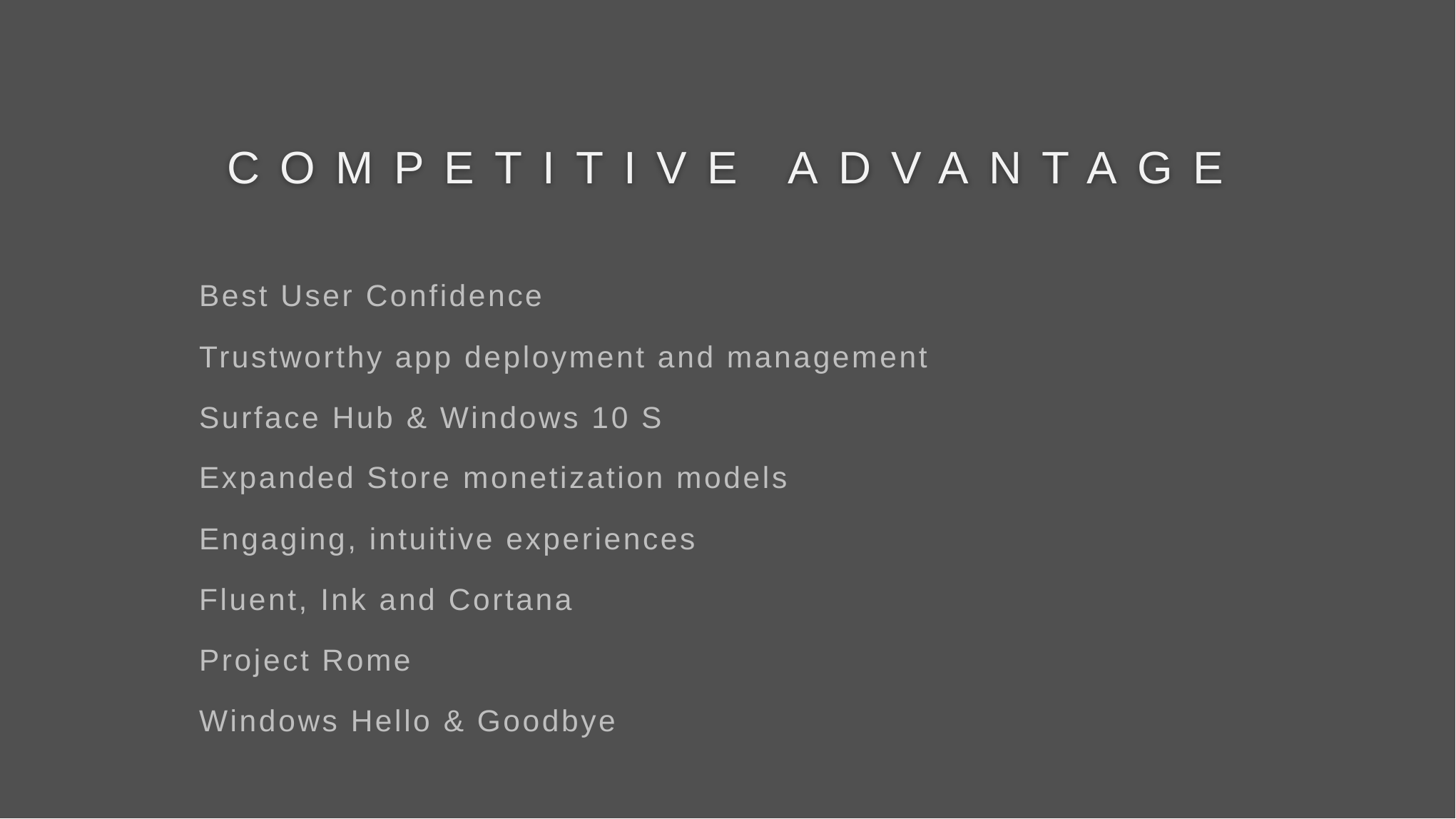

Competitive advantage
Best User Confidence
Trustworthy app deployment and management
Surface Hub & Windows 10 S
Expanded Store monetization models
Engaging, intuitive experiences
Fluent, Ink and Cortana
Project Rome
Windows Hello & Goodbye